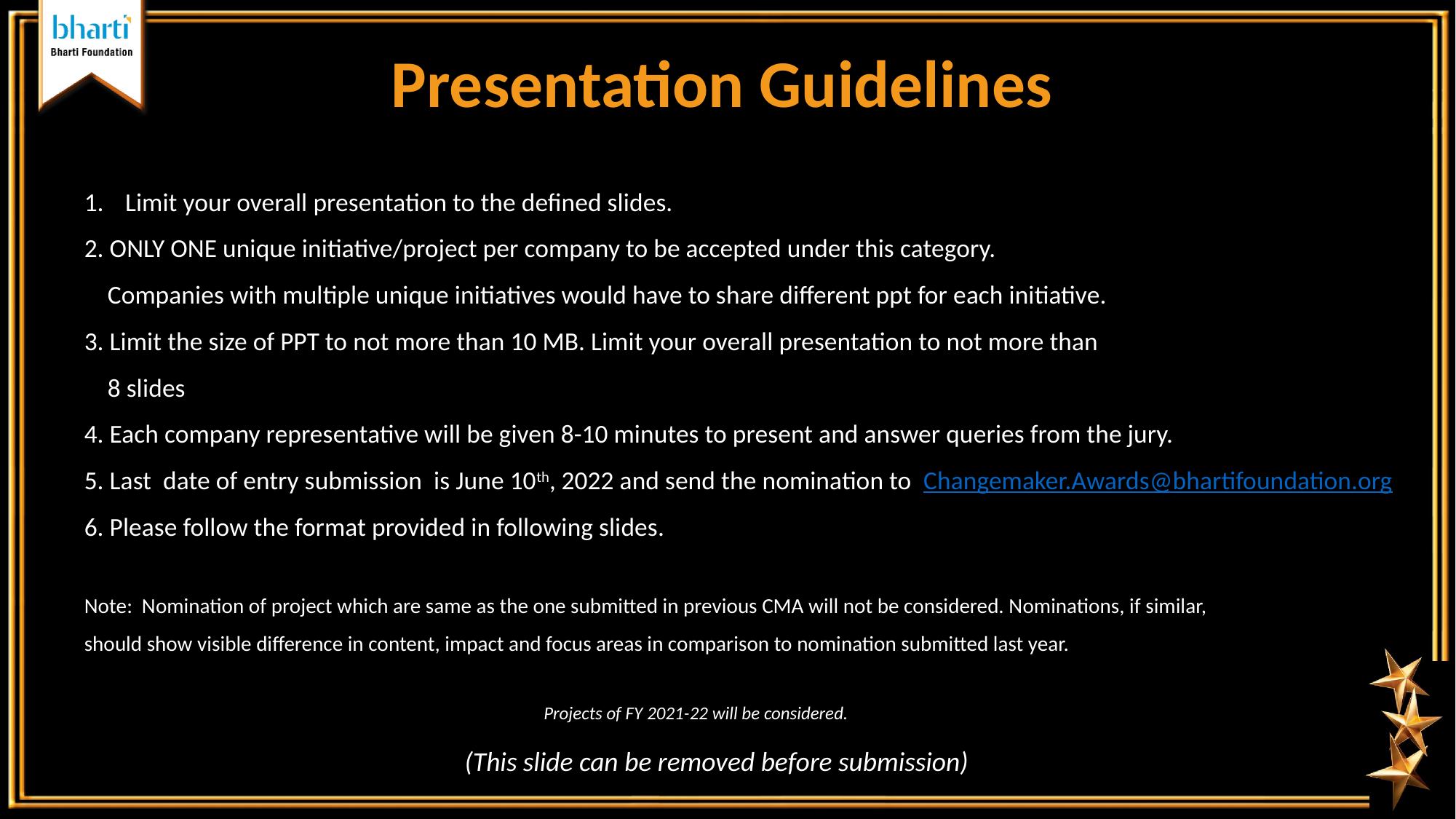

Presentation Guidelines

Limit your overall presentation to the defined slides.
2. ONLY ONE unique initiative/project per company to be accepted under this category.
    Companies with multiple unique initiatives would have to share different ppt for each initiative.
3. Limit the size of PPT to not more than 10 MB. Limit your overall presentation to not more than
    8 slides
4. Each company representative will be given 8-10 minutes to present and answer queries from the jury.
5. Last  date of entry submission  is June 10th, 2022 and send the nomination to  Changemaker.Awards@bhartifoundation.org
6. Please follow the format provided in following slides.

Note:  Nomination of project which are same as the one submitted in previous CMA will not be considered. Nominations, if similar,
should show visible difference in content, impact and focus areas in comparison to nomination submitted last year.

Projects of FY 2021-22 will be considered.
(This slide can be removed before submission)